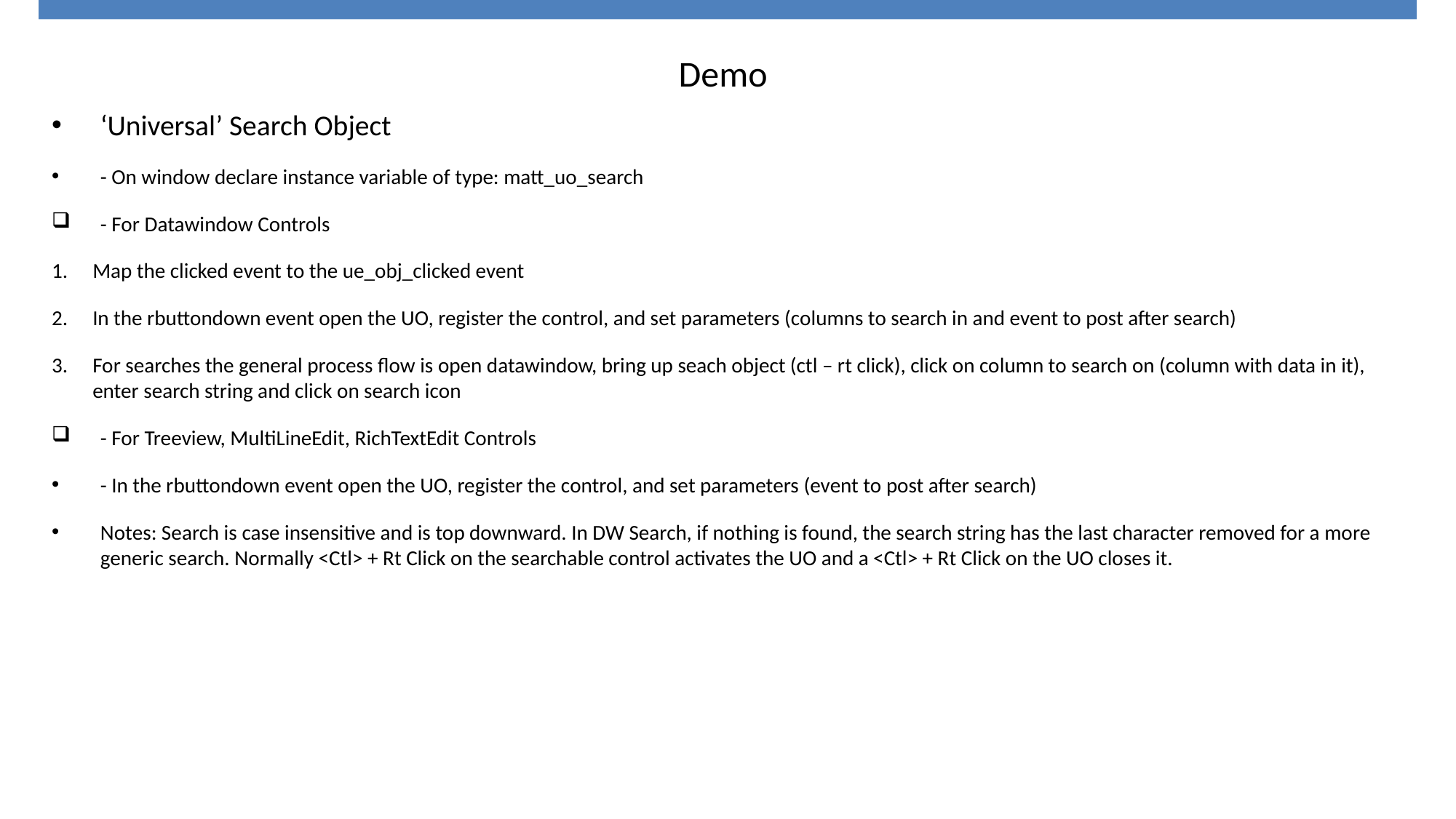

# Demo
‘Universal’ Search Object
- On window declare instance variable of type: matt_uo_search
- For Datawindow Controls
Map the clicked event to the ue_obj_clicked event
In the rbuttondown event open the UO, register the control, and set parameters (columns to search in and event to post after search)
For searches the general process flow is open datawindow, bring up seach object (ctl – rt click), click on column to search on (column with data in it), enter search string and click on search icon
- For Treeview, MultiLineEdit, RichTextEdit Controls
- In the rbuttondown event open the UO, register the control, and set parameters (event to post after search)
Notes: Search is case insensitive and is top downward. In DW Search, if nothing is found, the search string has the last character removed for a more generic search. Normally <Ctl> + Rt Click on the searchable control activates the UO and a <Ctl> + Rt Click on the UO closes it.